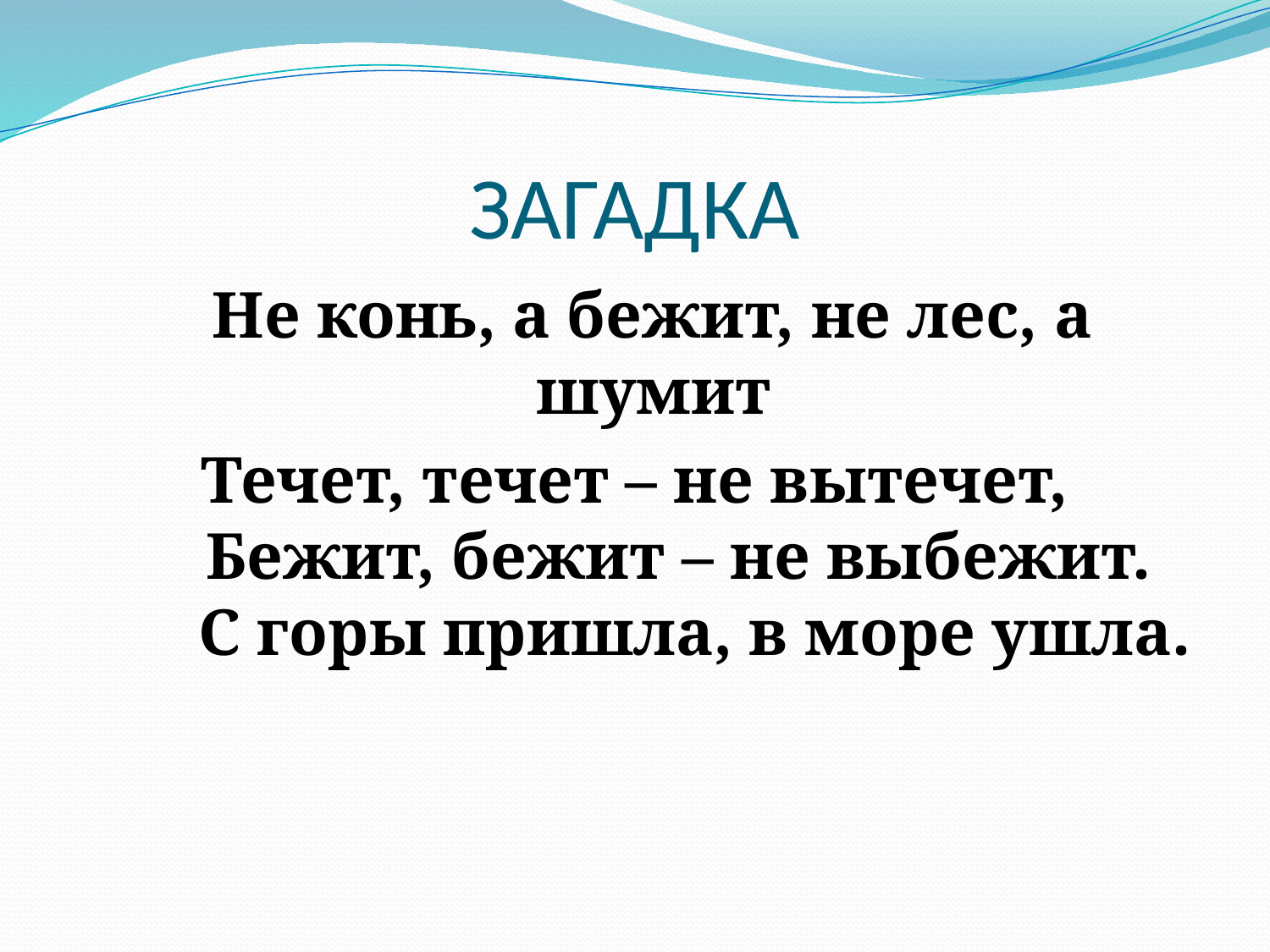

# ЗАГАДКА
   Не конь, а бежит, не лес, а шумит
Течет, течет – не вытечет,
   Бежит, бежит – не выбежит.
     С горы пришла, в море ушла.